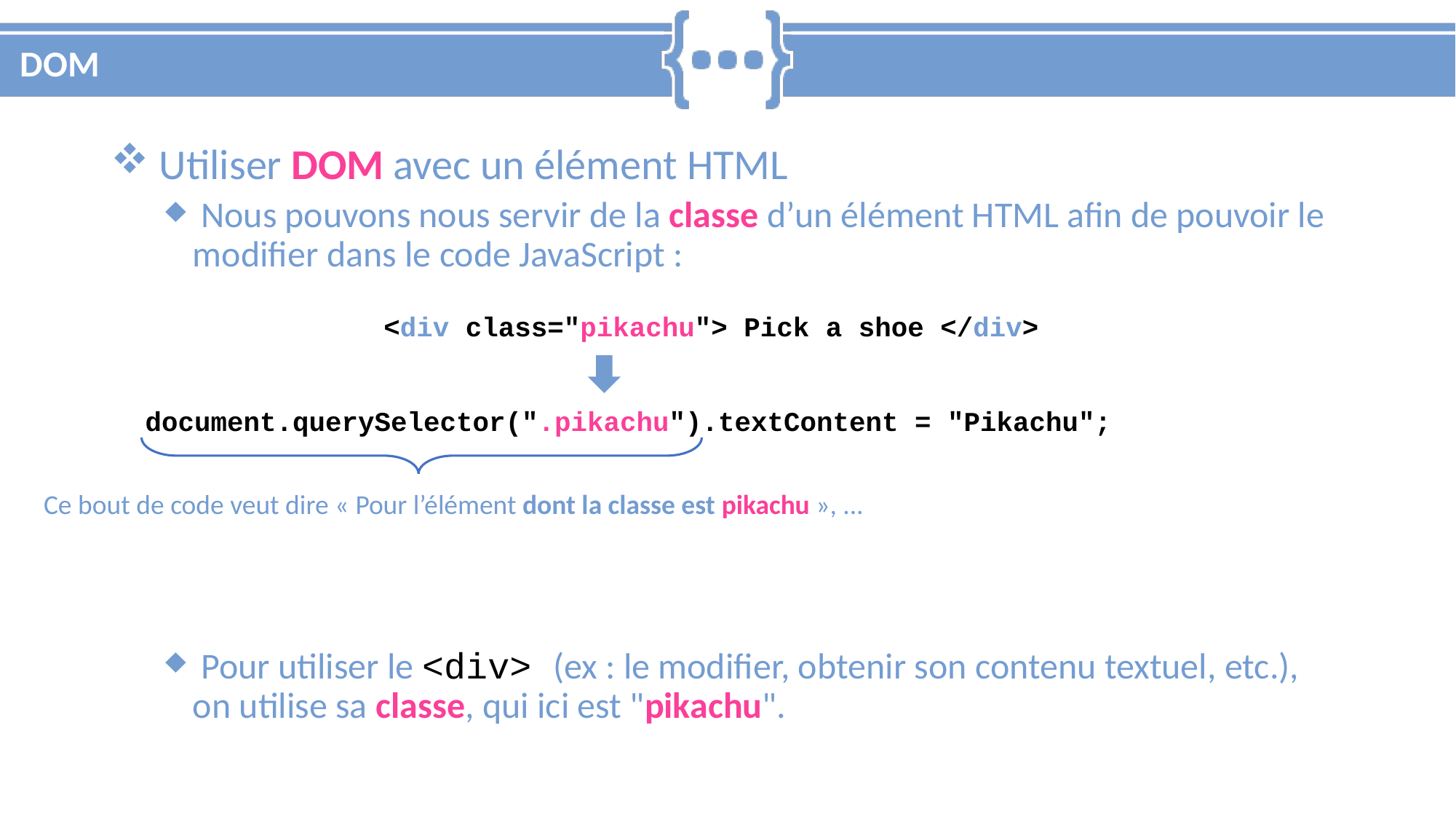

# DOM
 Utiliser DOM avec un élément HTML
 Nous pouvons nous servir de la classe d’un élément HTML afin de pouvoir le modifier dans le code JavaScript :

 Pour utiliser le <div> (ex : le modifier, obtenir son contenu textuel, etc.), on utilise sa classe, qui ici est "pikachu".

<div class="pikachu"> Pick a shoe </div>

document.querySelector(".pikachu").textContent = "Pikachu";
Ce bout de code veut dire « Pour l’élément dont la classe est pikachu », ...